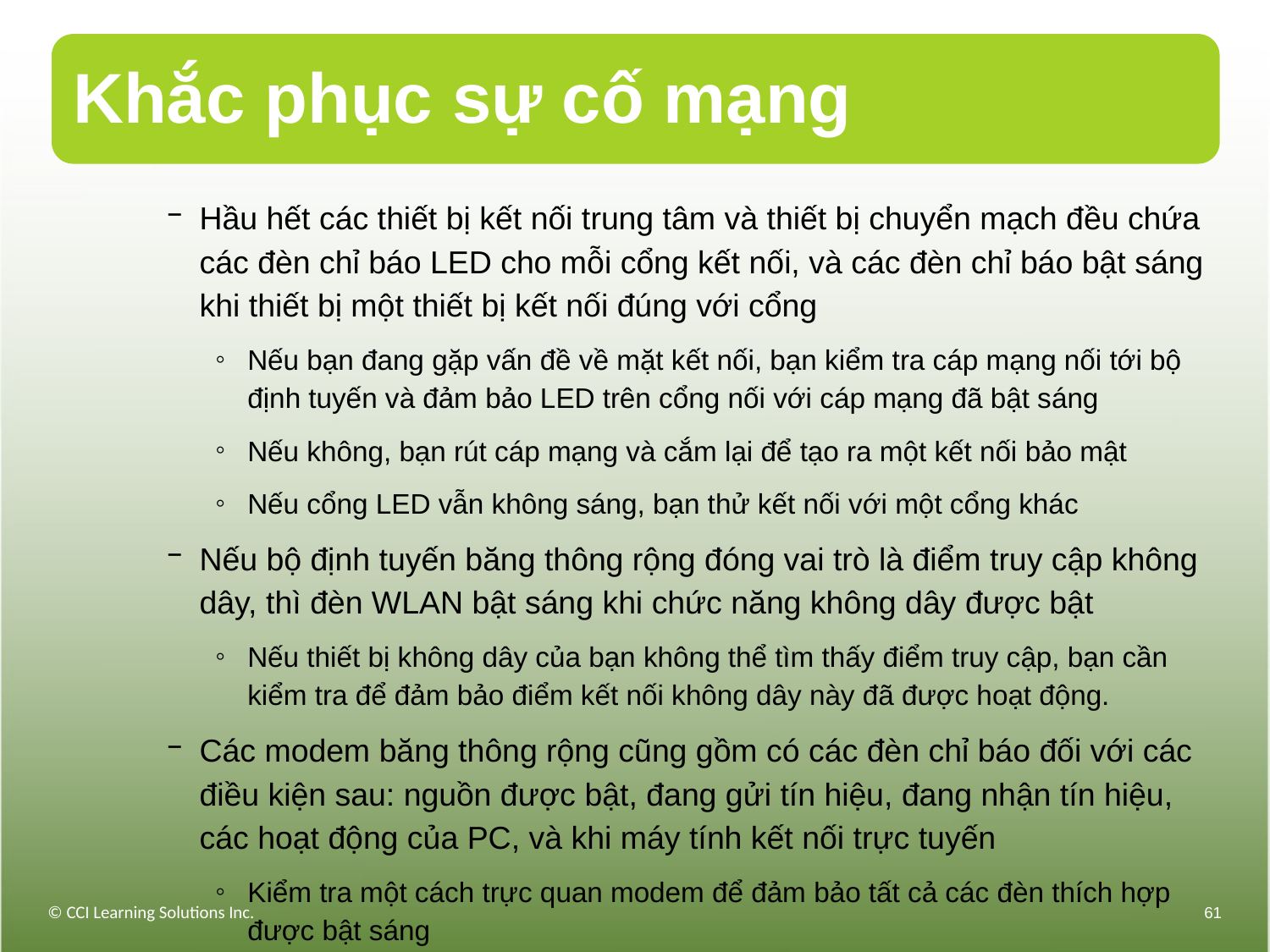

# Khắc phục sự cố mạng
Hầu hết các thiết bị kết nối trung tâm và thiết bị chuyển mạch đều chứa các đèn chỉ báo LED cho mỗi cổng kết nối, và các đèn chỉ báo bật sáng khi thiết bị một thiết bị kết nối đúng với cổng
Nếu bạn đang gặp vấn đề về mặt kết nối, bạn kiểm tra cáp mạng nối tới bộ định tuyến và đảm bảo LED trên cổng nối với cáp mạng đã bật sáng
Nếu không, bạn rút cáp mạng và cắm lại để tạo ra một kết nối bảo mật
Nếu cổng LED vẫn không sáng, bạn thử kết nối với một cổng khác
Nếu bộ định tuyến băng thông rộng đóng vai trò là điểm truy cập không dây, thì đèn WLAN bật sáng khi chức năng không dây được bật
Nếu thiết bị không dây của bạn không thể tìm thấy điểm truy cập, bạn cần kiểm tra để đảm bảo điểm kết nối không dây này đã được hoạt động.
Các modem băng thông rộng cũng gồm có các đèn chỉ báo đối với các điều kiện sau: nguồn được bật, đang gửi tín hiệu, đang nhận tín hiệu, các hoạt động của PC, và khi máy tính kết nối trực tuyến
Kiểm tra một cách trực quan modem để đảm bảo tất cả các đèn thích hợp được bật sáng
© CCI Learning Solutions Inc.
61